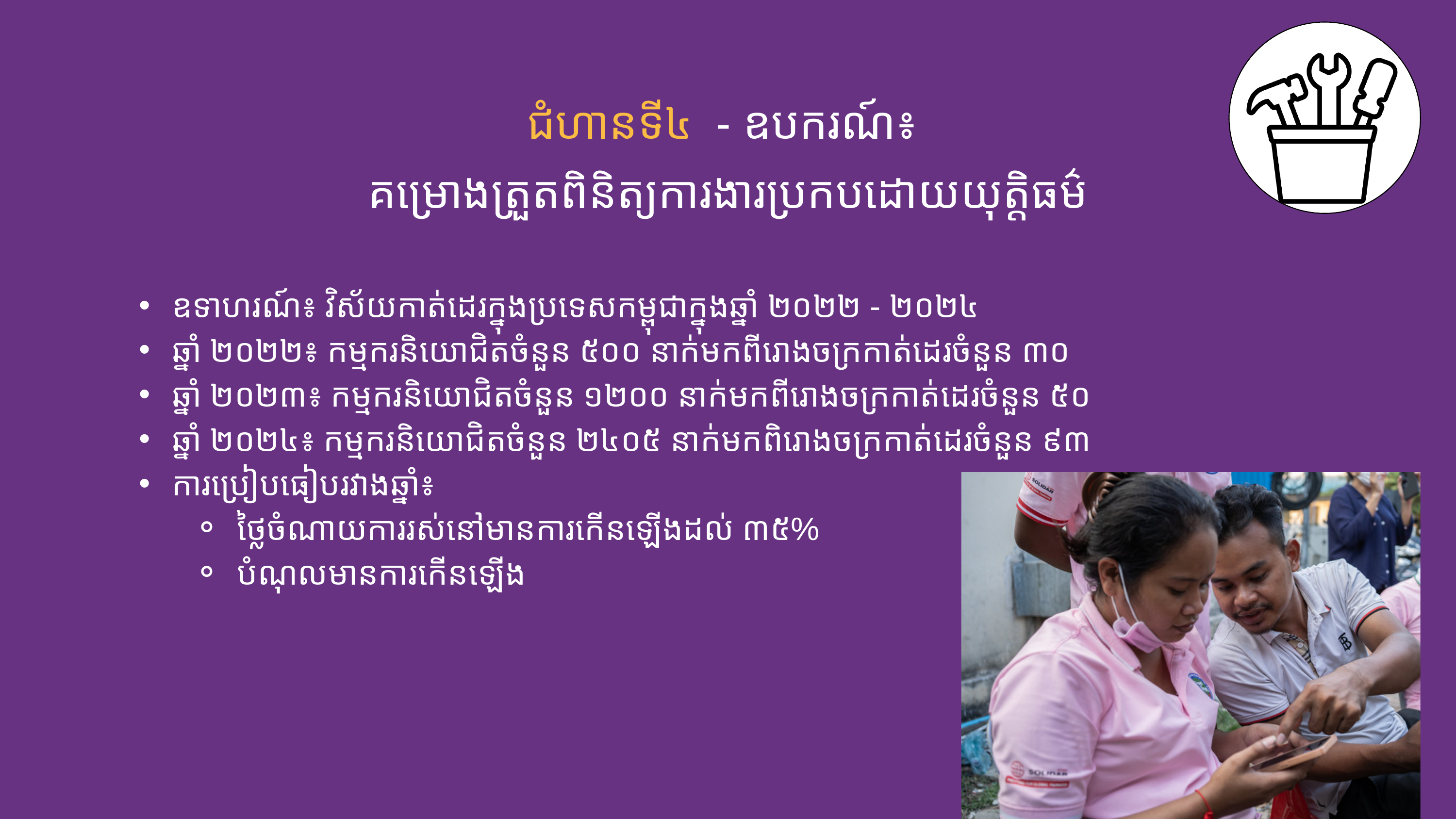

ជំហានទី៤  - ឧបករណ៍៖
គម្រោងត្រួតពិនិត្យការងារប្រកបដោយយុត្តិធម៌
ឧទាហរណ៍៖ វិស័យកាត់ដេរក្នុងប្រទេសកម្ពុជាក្នុងឆ្នាំ ២០២២ - ២០២៤
ឆ្នាំ ២០២២៖ កម្មករនិយោជិតចំនួន ៥០០ នាក់មកពីរោងចក្រកាត់ដេរចំនួន ៣០
ឆ្នាំ ២០២៣៖ កម្មករនិយោជិតចំនួន ១២០០ នាក់មកពីរោងចក្រកាត់ដេរចំនួន ៥០
ឆ្នាំ ២០២៤៖ កម្មករនិយោជិតចំនួន ២៤០៥ នាក់មកពិរោងចក្រកាត់ដេរចំនួន ៩៣
ការប្រៀបធៀបរវាងឆ្នាំ៖
ថ្លៃចំណាយការរស់នៅមានការកើនឡើងដល់ ៣៥%
បំណុលមានការកើនឡើង